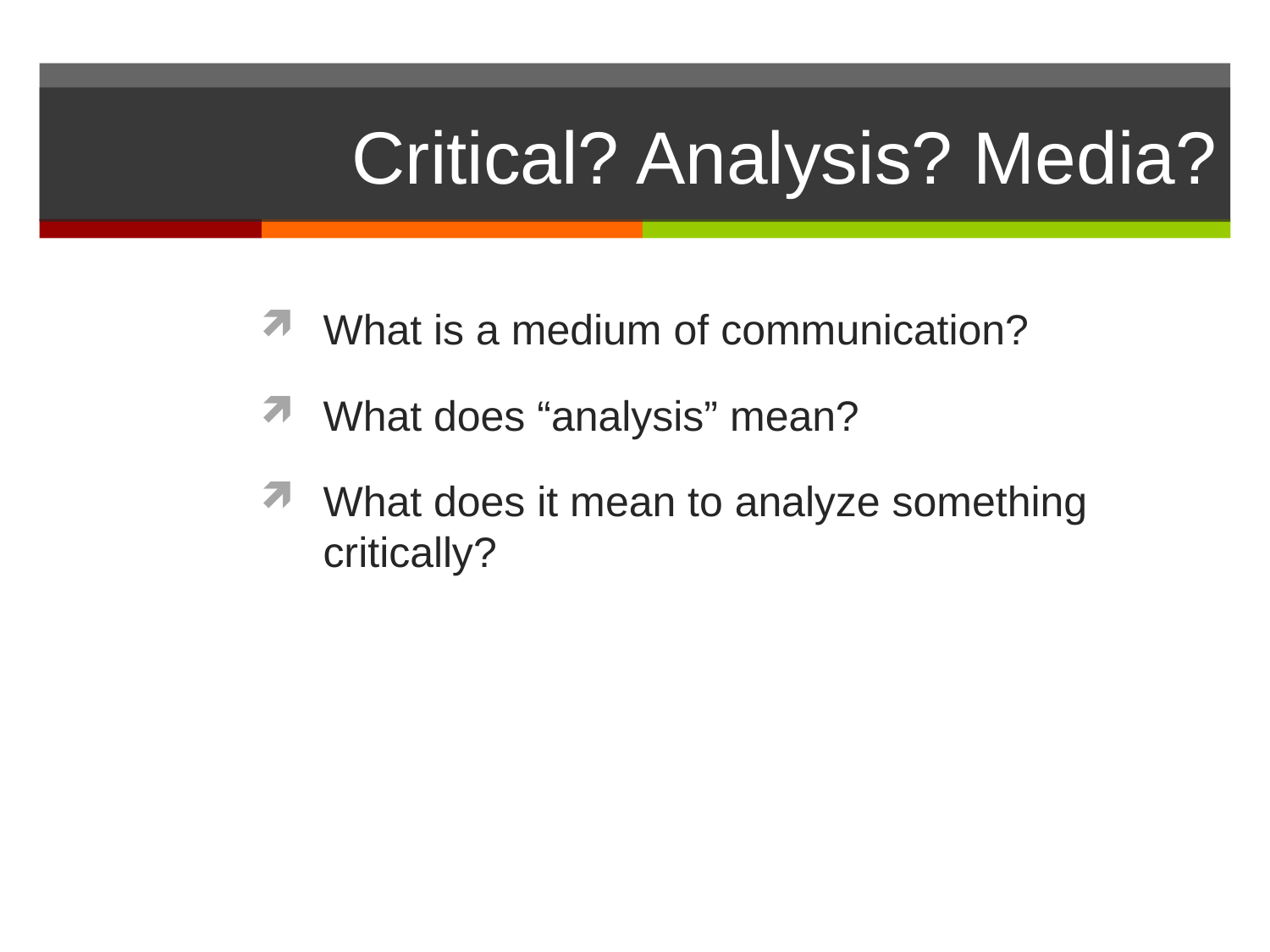

# Critical? Analysis? Media?
What is a medium of communication?
What does “analysis” mean?
What does it mean to analyze something critically?